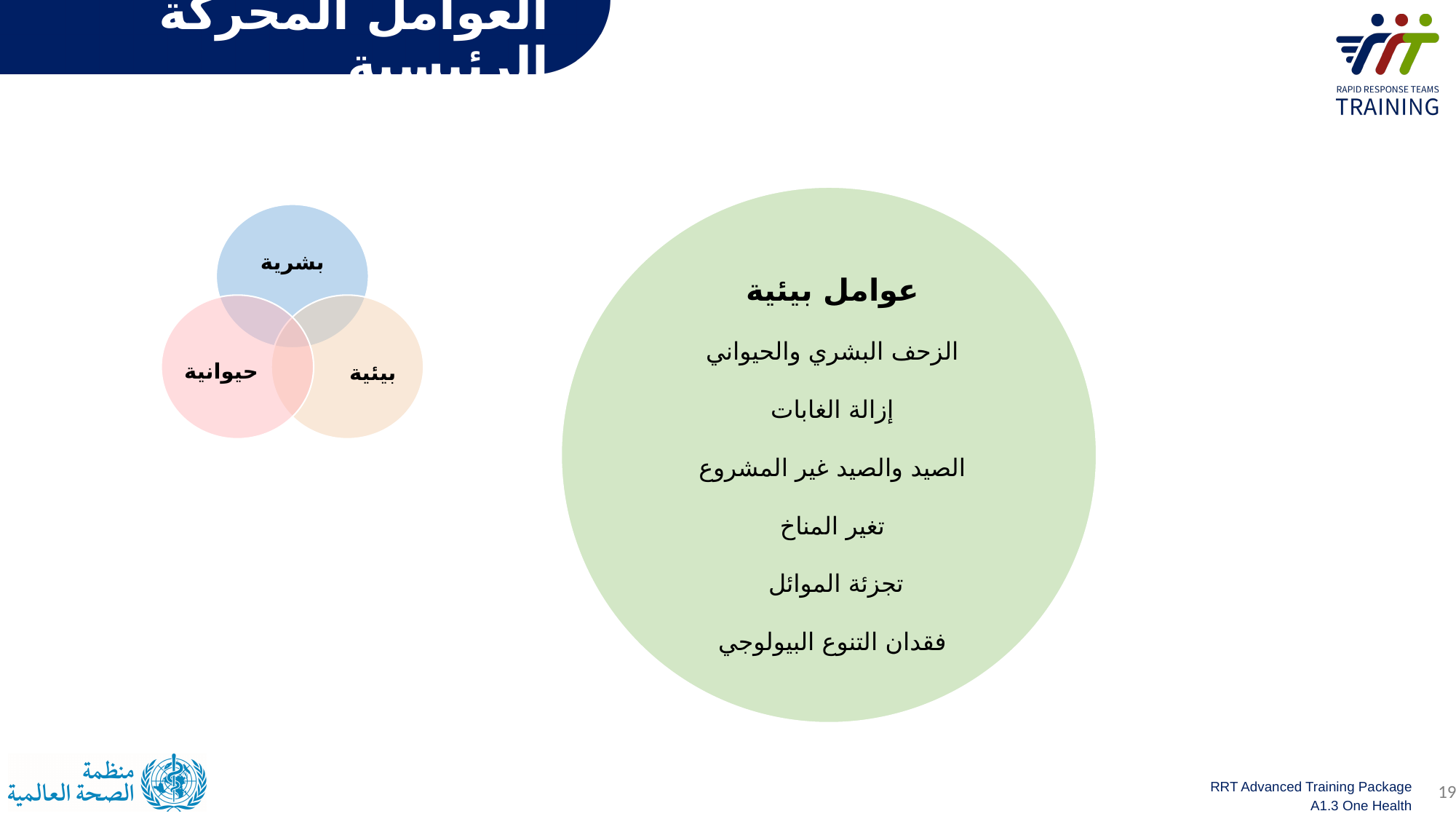

# العوامل المحركة الرئيسية

عوامل بيئية

الزحف البشري والحيواني

إزالة الغابات

الصيد والصيد غير المشروع

تغير المناخ

تجزئة الموائل

فقدان التنوع البيولوجي

بشرية

حيوانية

بيئية
19